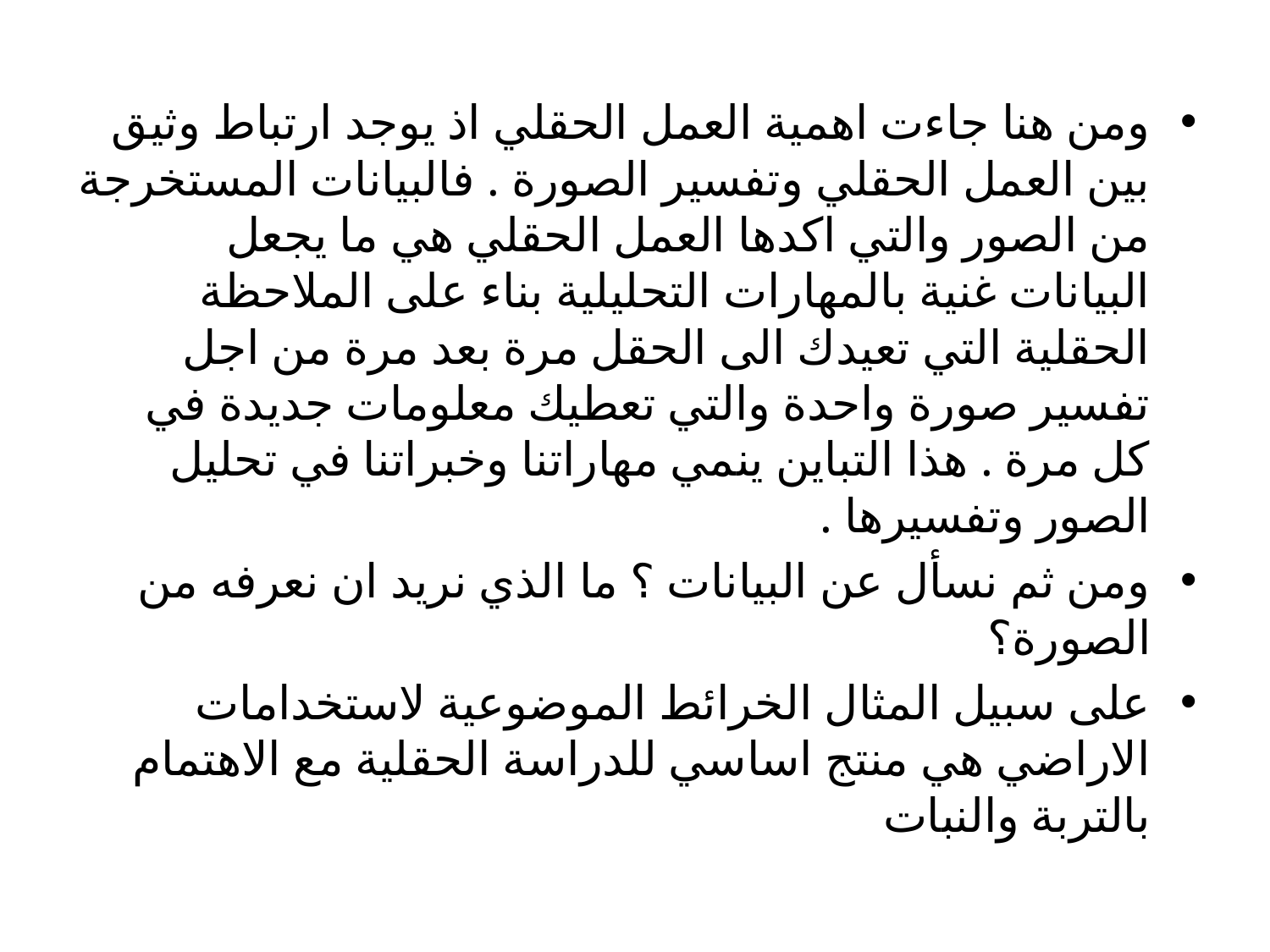

ومن هنا جاءت اهمية العمل الحقلي اذ يوجد ارتباط وثيق بين العمل الحقلي وتفسير الصورة . فالبيانات المستخرجة من الصور والتي اكدها العمل الحقلي هي ما يجعل البيانات غنية بالمهارات التحليلية بناء على الملاحظة الحقلية التي تعيدك الى الحقل مرة بعد مرة من اجل تفسير صورة واحدة والتي تعطيك معلومات جديدة في كل مرة . هذا التباين ينمي مهاراتنا وخبراتنا في تحليل الصور وتفسيرها .
ومن ثم نسأل عن البيانات ؟ ما الذي نريد ان نعرفه من الصورة؟
على سبيل المثال الخرائط الموضوعية لاستخدامات الاراضي هي منتج اساسي للدراسة الحقلية مع الاهتمام بالتربة والنبات